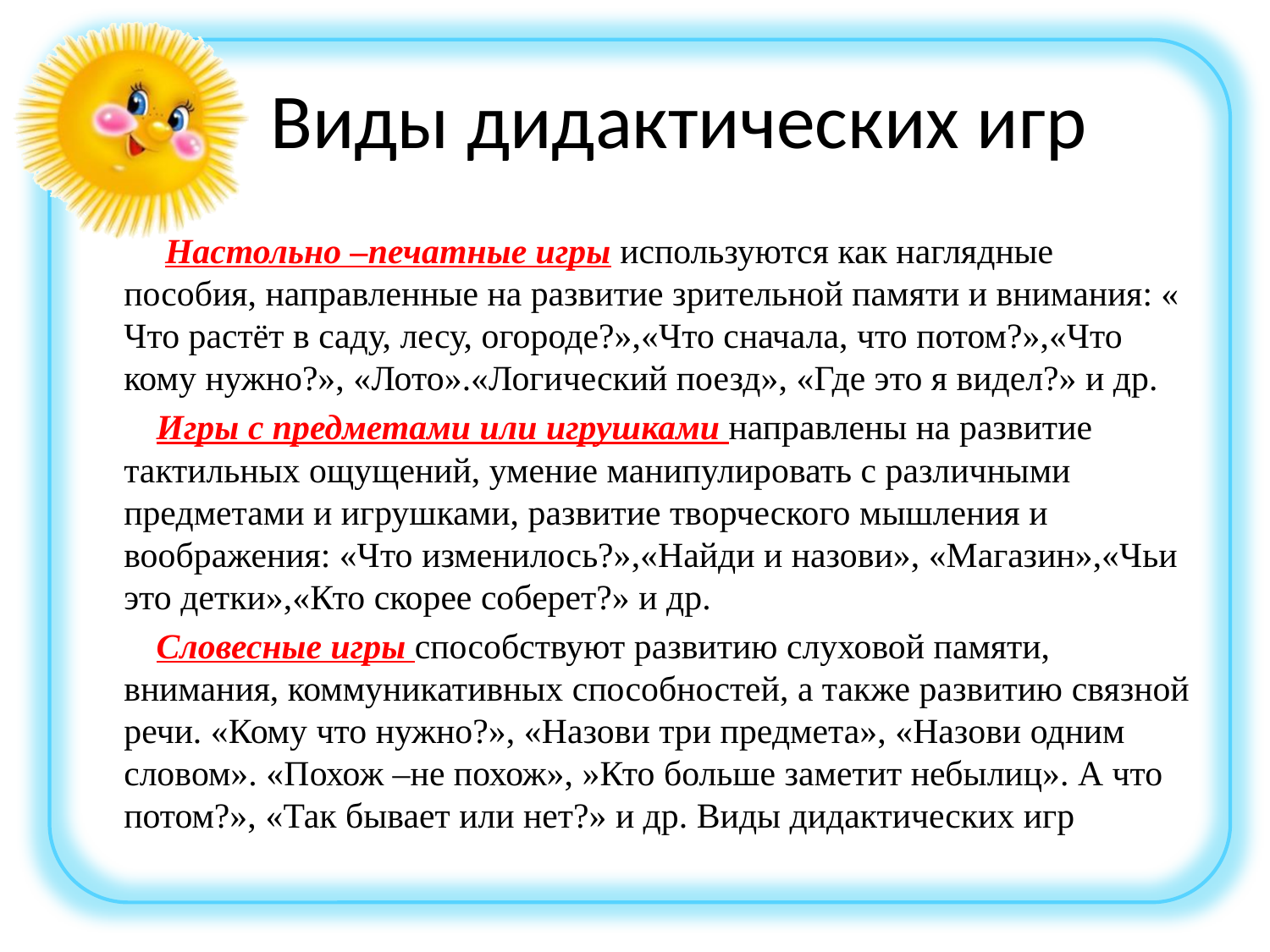

# Виды дидактических игр
          Настольно –печатные игры используются как наглядные пособия, направленные на развитие зрительной памяти и внимания: « Что растёт в саду, лесу, огороде?»,«Что сначала, что потом?»,«Что кому нужно?», «Лото».«Логический поезд», «Где это я видел?» и др.
         Игры с предметами или игрушками направлены на развитие тактильных ощущений, умение манипулировать с различными предметами и игрушками, развитие творческого мышления и воображения: «Что изменилось?»,«Найди и назови», «Магазин»,«Чьи это детки»,«Кто скорее соберет?» и др.
         Словесные игры способствуют развитию слуховой памяти, внимания, коммуникативных способностей, а также развитию связной речи. «Кому что нужно?», «Назови три предмета», «Назови одним словом». «Похож –не похож», »Кто больше заметит небылиц». А что потом?», «Так бывает или нет?» и др. Виды дидактических игр